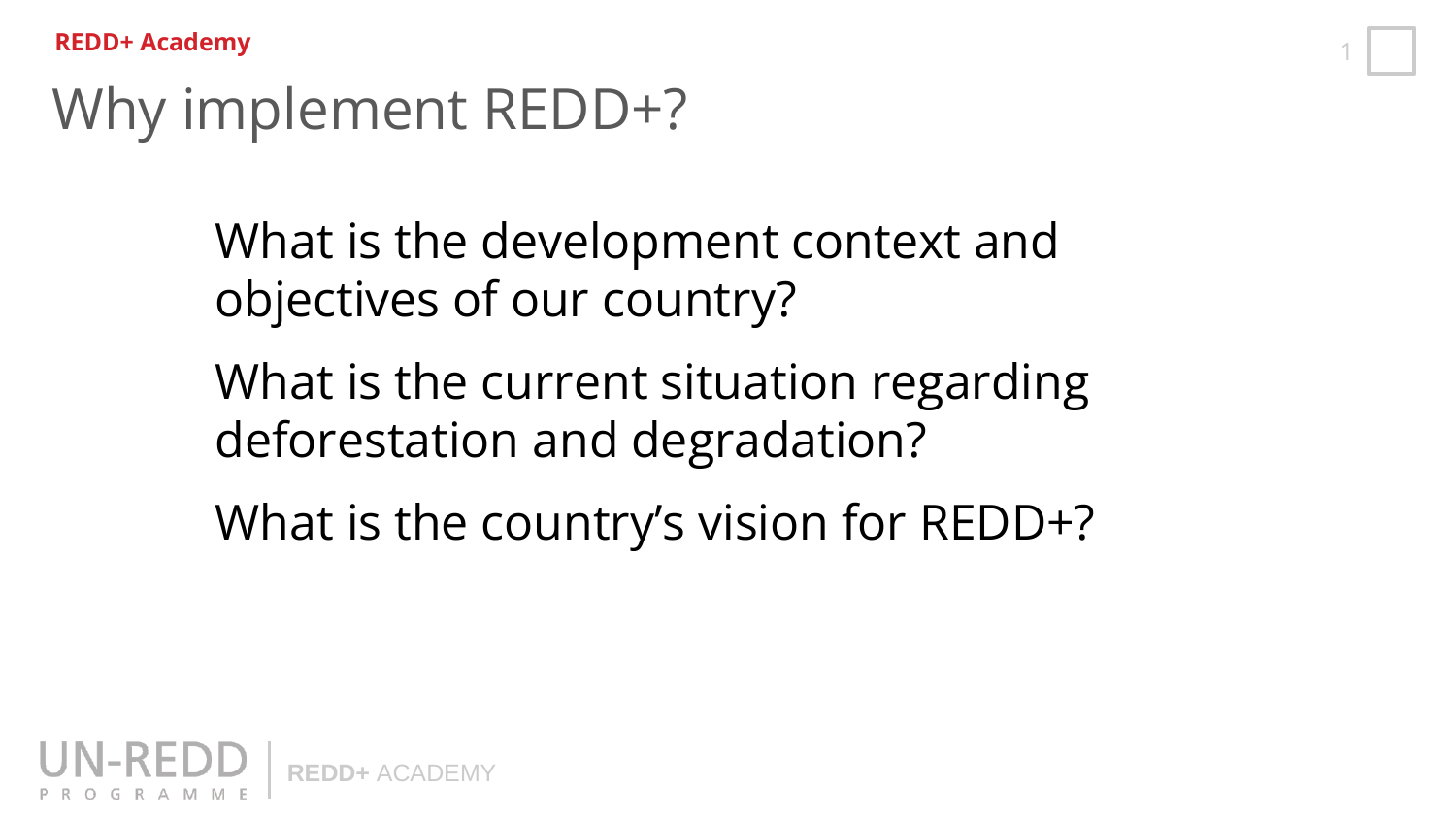

REDD+ Academy
Why implement REDD+?
What is the development context and objectives of our country?
What is the current situation regarding deforestation and degradation?
What is the country’s vision for REDD+?